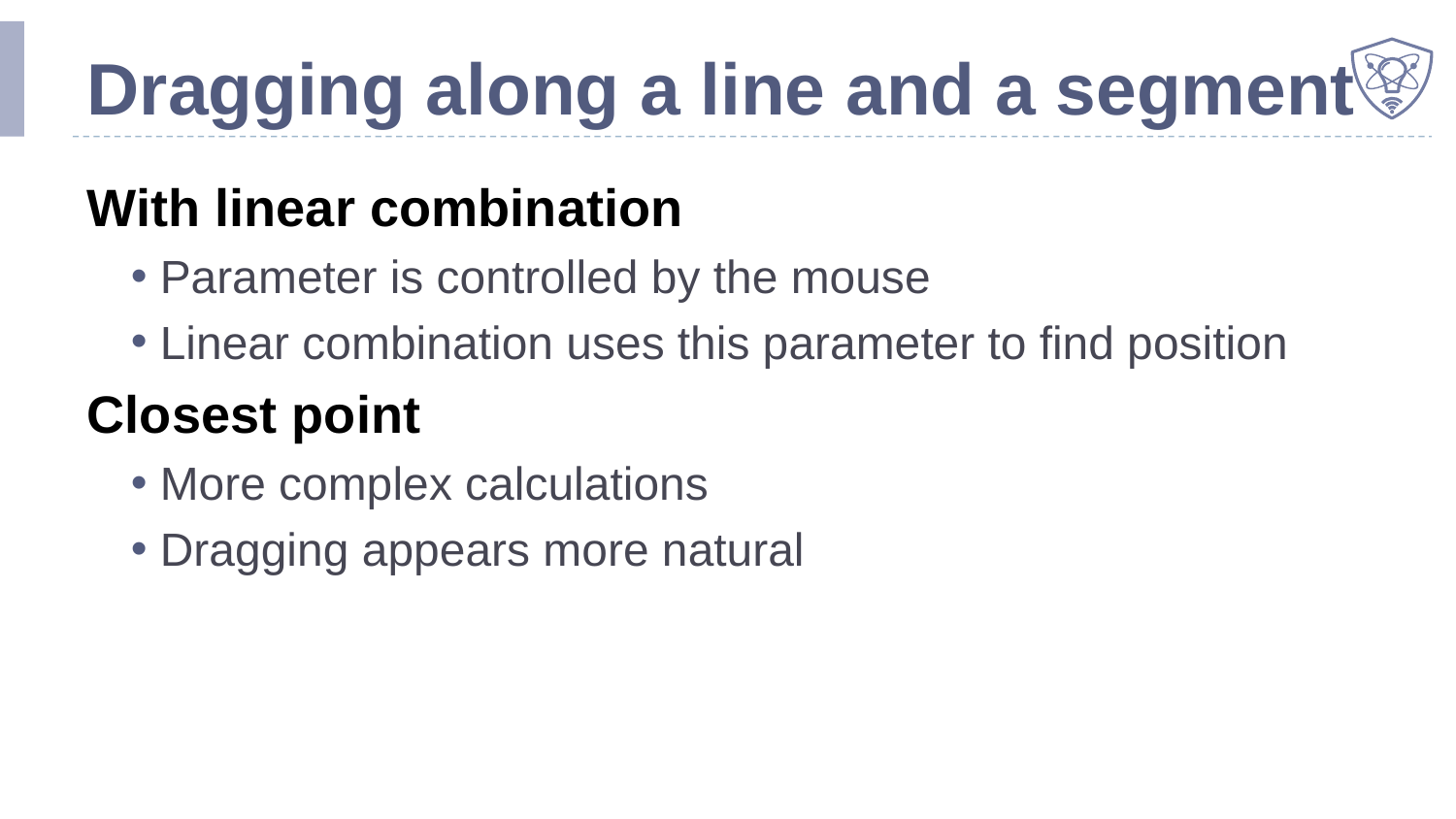

# Dragging along a line and a segment
With linear combination
Parameter is controlled by the mouse
Linear combination uses this parameter to find position
Closest point
More complex calculations
Dragging appears more natural